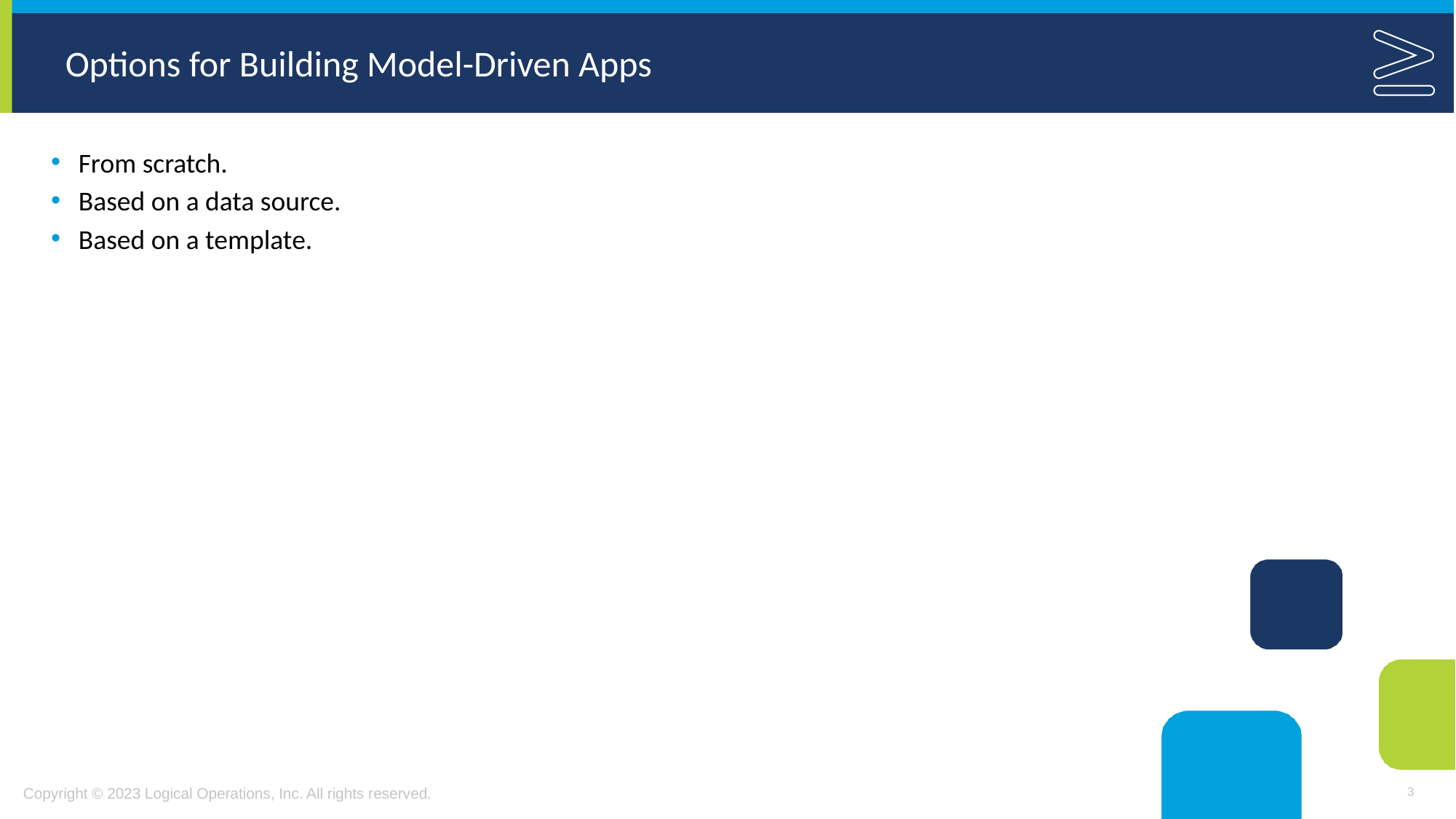

# Options for Building Model-Driven Apps
From scratch.
Based on a data source.
Based on a template.
3